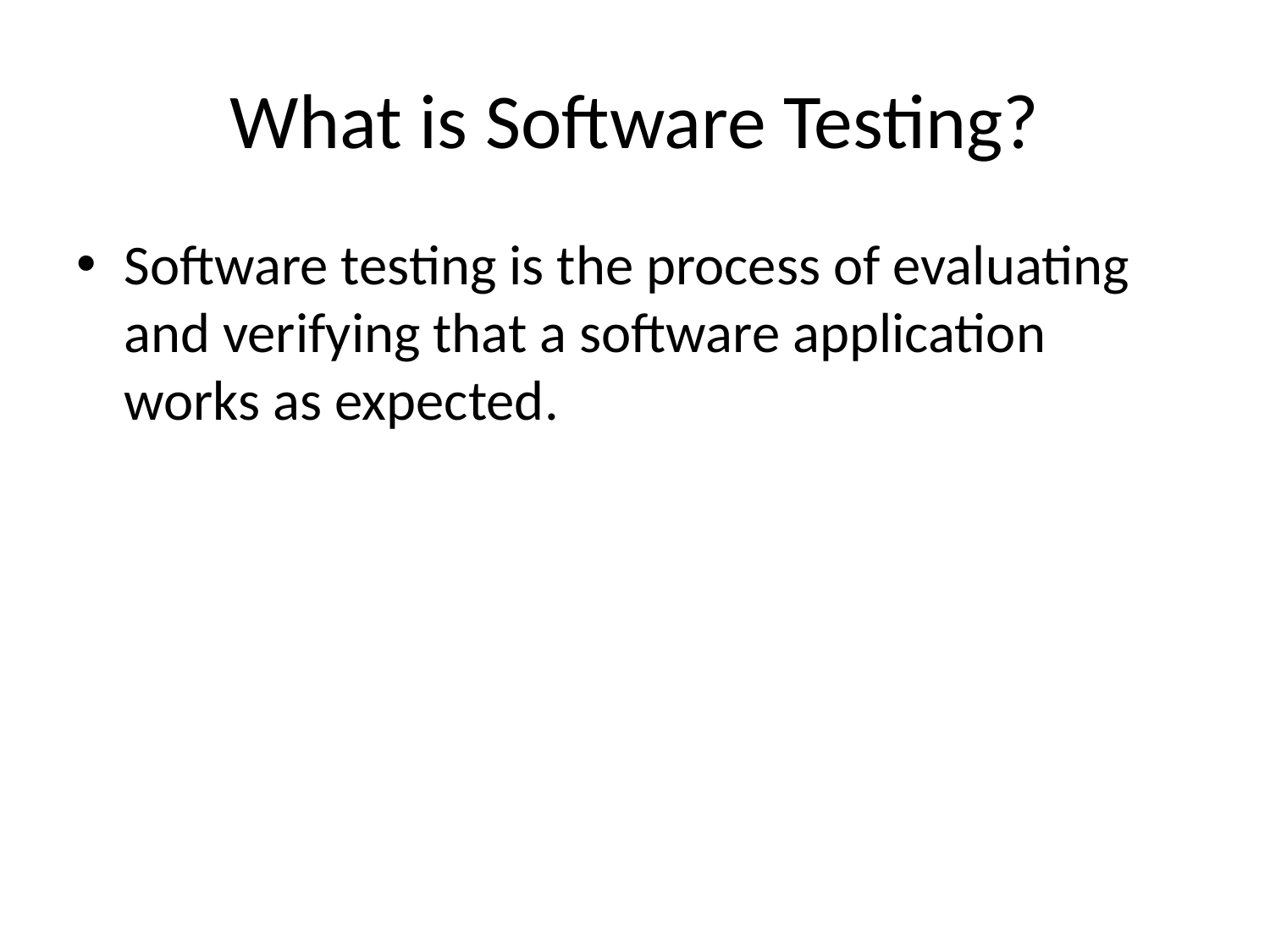

# What is Software Testing?
Software testing is the process of evaluating and verifying that a software application works as expected.